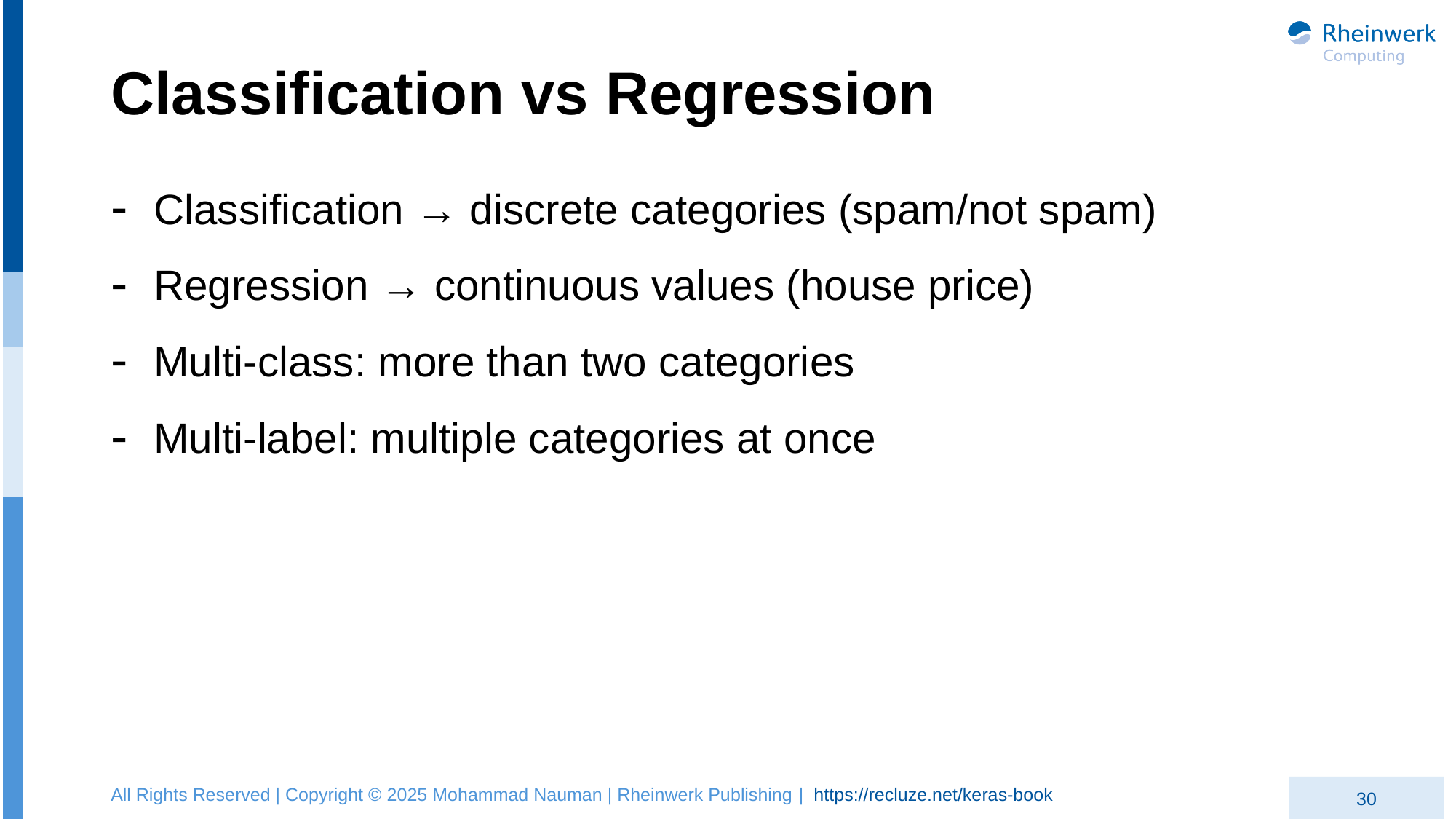

# Classification vs Regression
Classification → discrete categories (spam/not spam)
Regression → continuous values (house price)
Multi-class: more than two categories
Multi-label: multiple categories at once